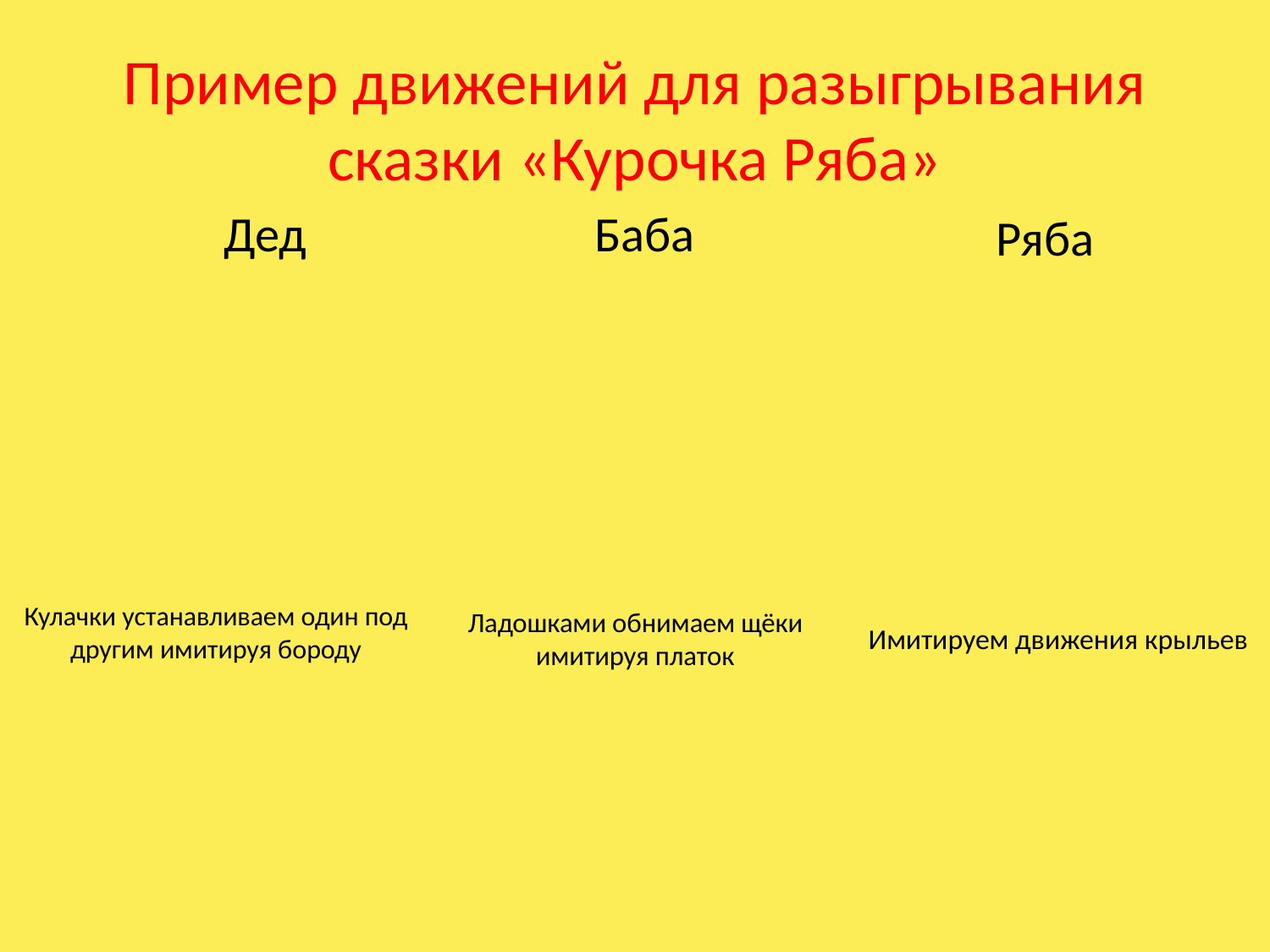

# Пример движений для разыгрывания сказки «Курочка Ряба»
Дед
Баба
Ряба

Кулачки устанавливаем один под другим имитируя бороду
Ладошками обнимаем щёки имитируя платок
Имитируем движения крыльев